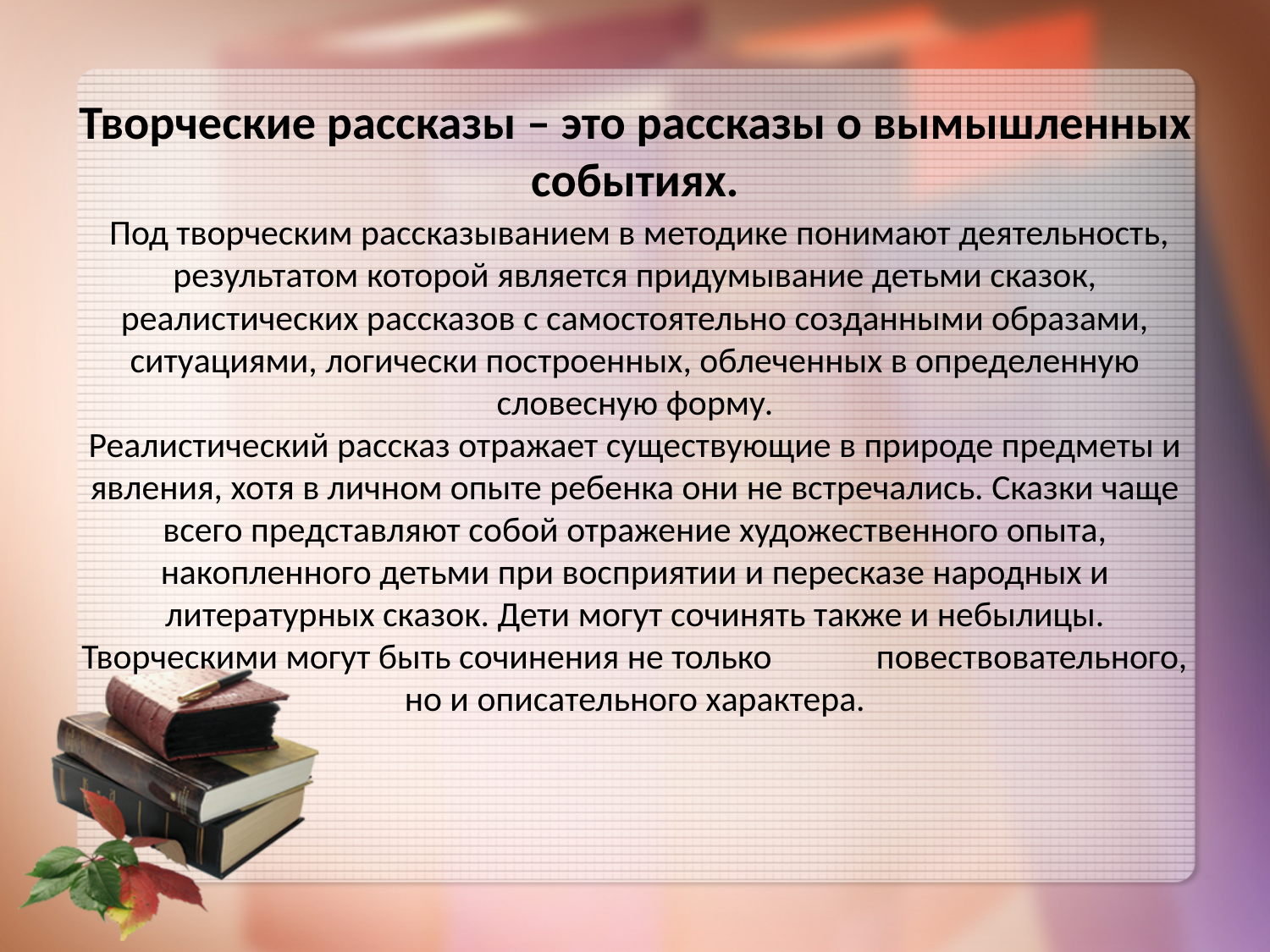

# Творческие рассказы – это рассказы о вымышленных событиях. Под творческим рассказыванием в методике понимают деятельность, результатом которой является придумывание детьми сказок, реалистических рассказов с самостоятельно созданными образами, ситуациями, логически построенных, облеченных в определенную словесную форму. Реалистический рассказ отражает существующие в природе предметы и явления, хотя в личном опыте ребенка они не встречались. Сказки чаще всего представляют собой отражение художественного опыта, накопленного детьми при восприятии и пересказе народных и литературных сказок. Дети могут сочинять также и небылицы. Творческими могут быть сочинения не только             повествовательного, но и описательного характера.